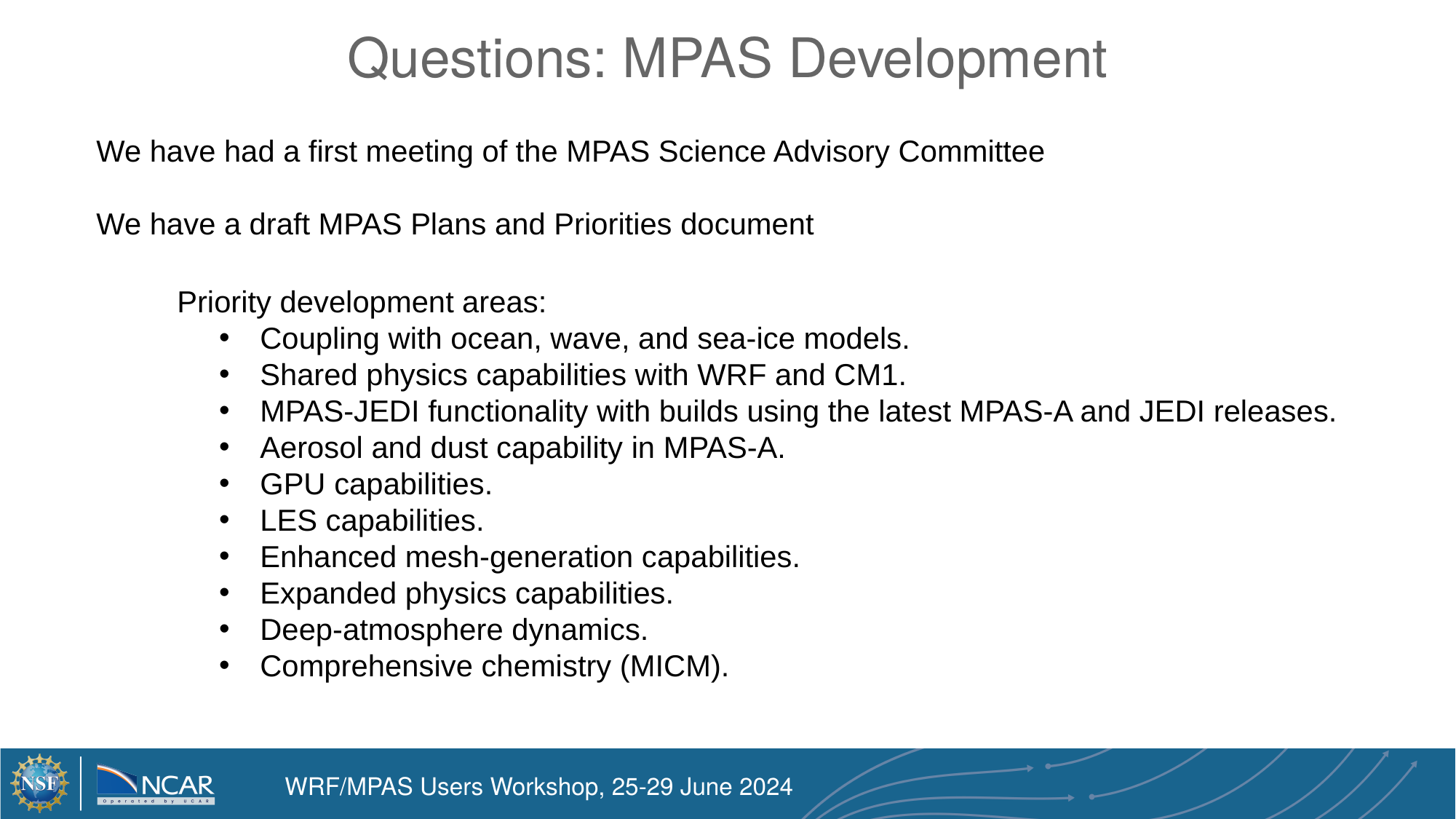

# Questions: MPAS Development
We have had a first meeting of the MPAS Science Advisory Committee

We have a draft MPAS Plans and Priorities document
Priority development areas:
Coupling with ocean, wave, and sea-ice models.
Shared physics capabilities with WRF and CM1.
MPAS-JEDI functionality with builds using the latest MPAS-A and JEDI releases.
Aerosol and dust capability in MPAS-A.
GPU capabilities.
LES capabilities.
Enhanced mesh-generation capabilities.
Expanded physics capabilities.
Deep-atmosphere dynamics.
Comprehensive chemistry (MICM).